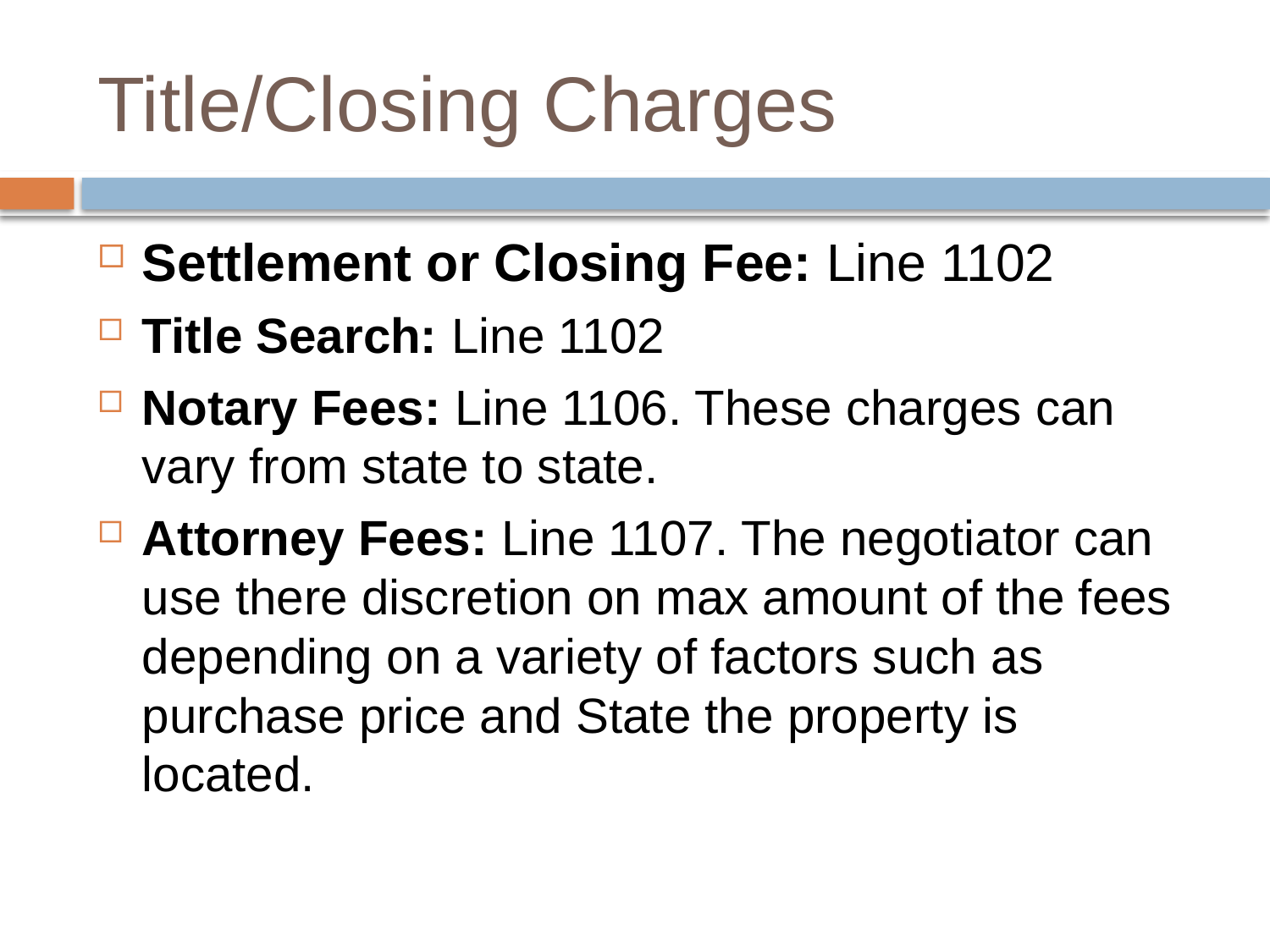

# Title/Closing Charges
Settlement or Closing Fee: Line 1102
Title Search: Line 1102
Notary Fees: Line 1106. These charges can vary from state to state.
Attorney Fees: Line 1107. The negotiator can use there discretion on max amount of the fees depending on a variety of factors such as purchase price and State the property is located.